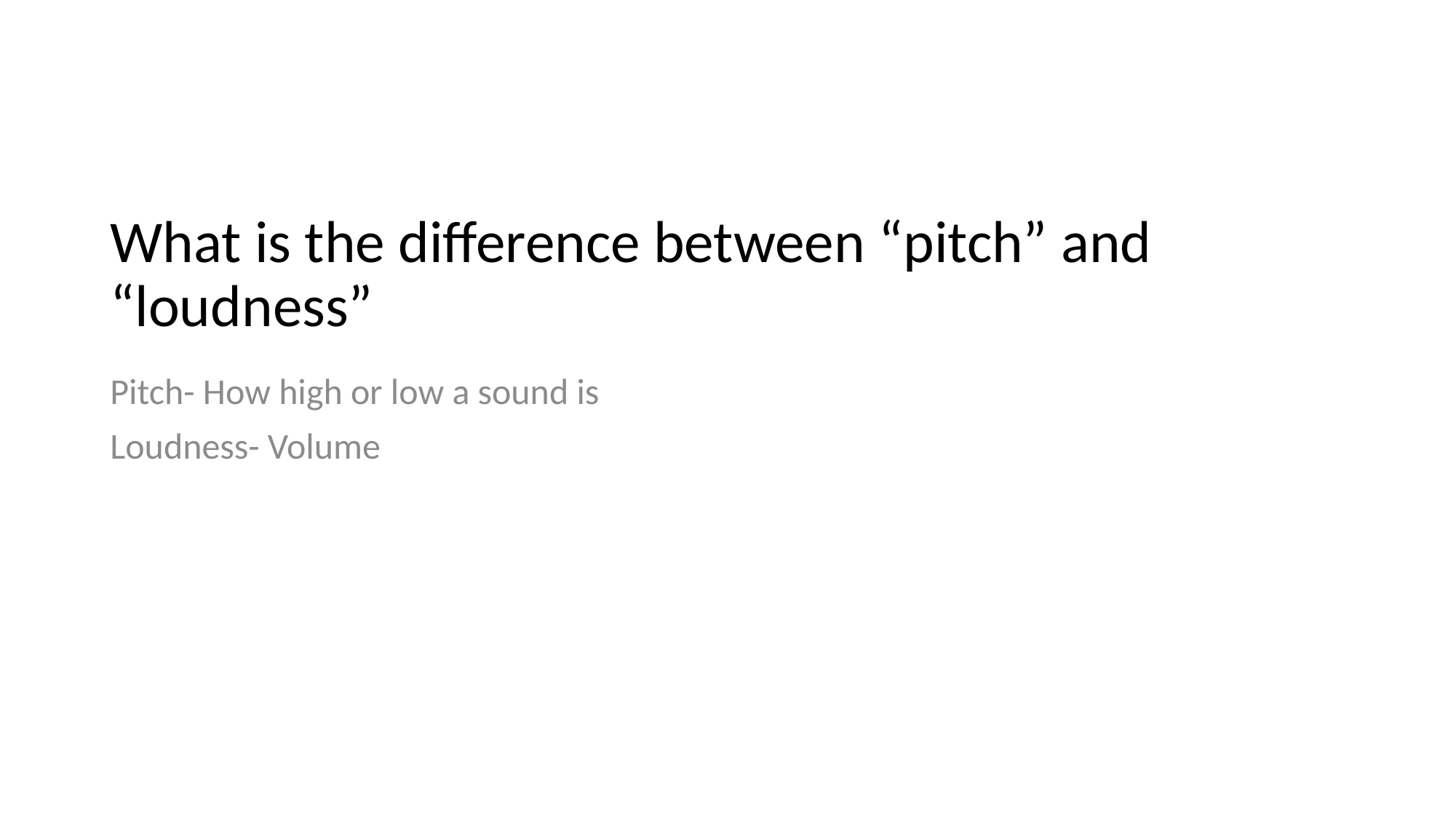

# What is the difference between “pitch” and “loudness”
Pitch- How high or low a sound is
Loudness- Volume